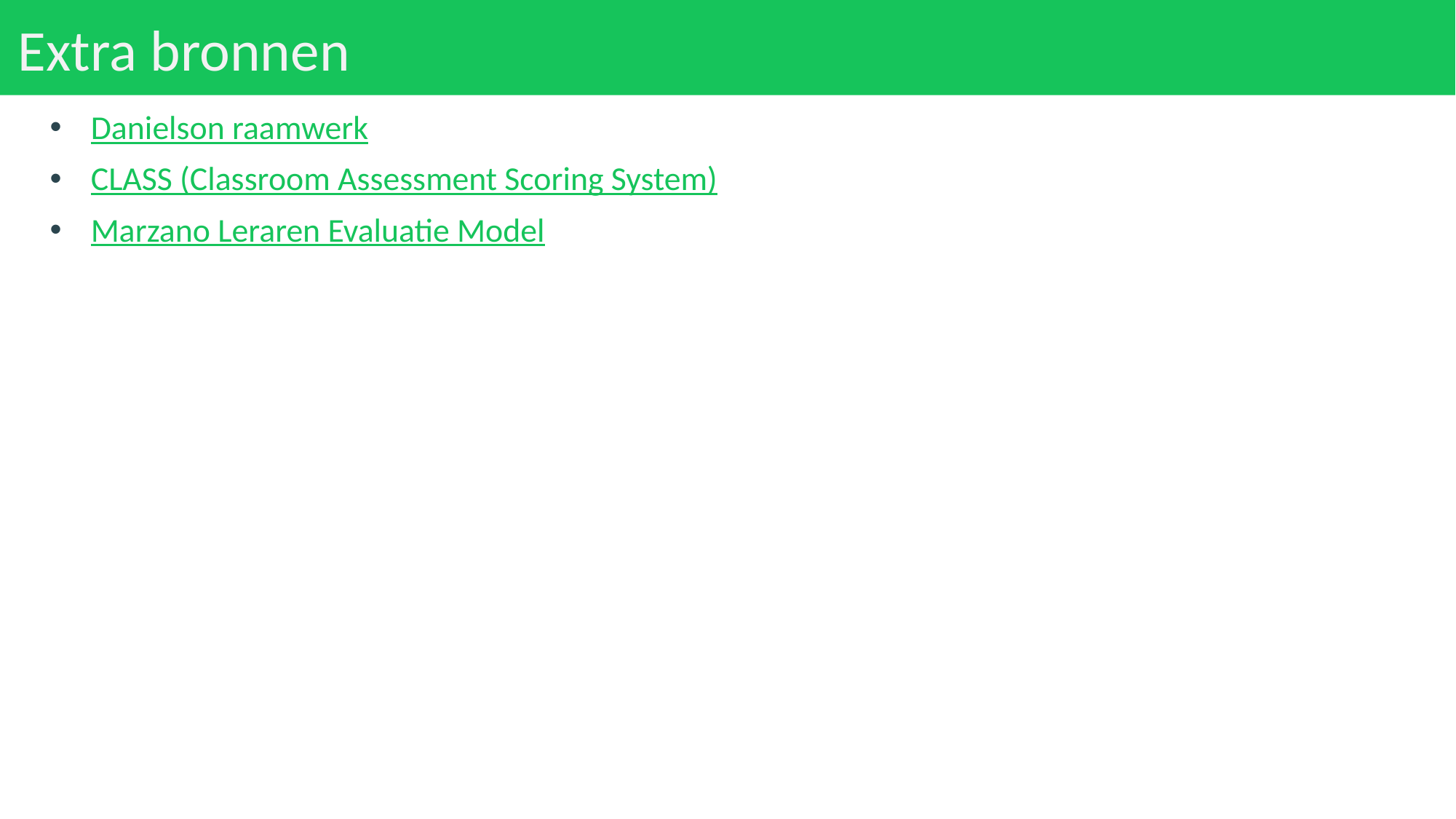

# Extra bronnen
Danielson raamwerk
CLASS (Classroom Assessment Scoring System)
Marzano Leraren Evaluatie Model